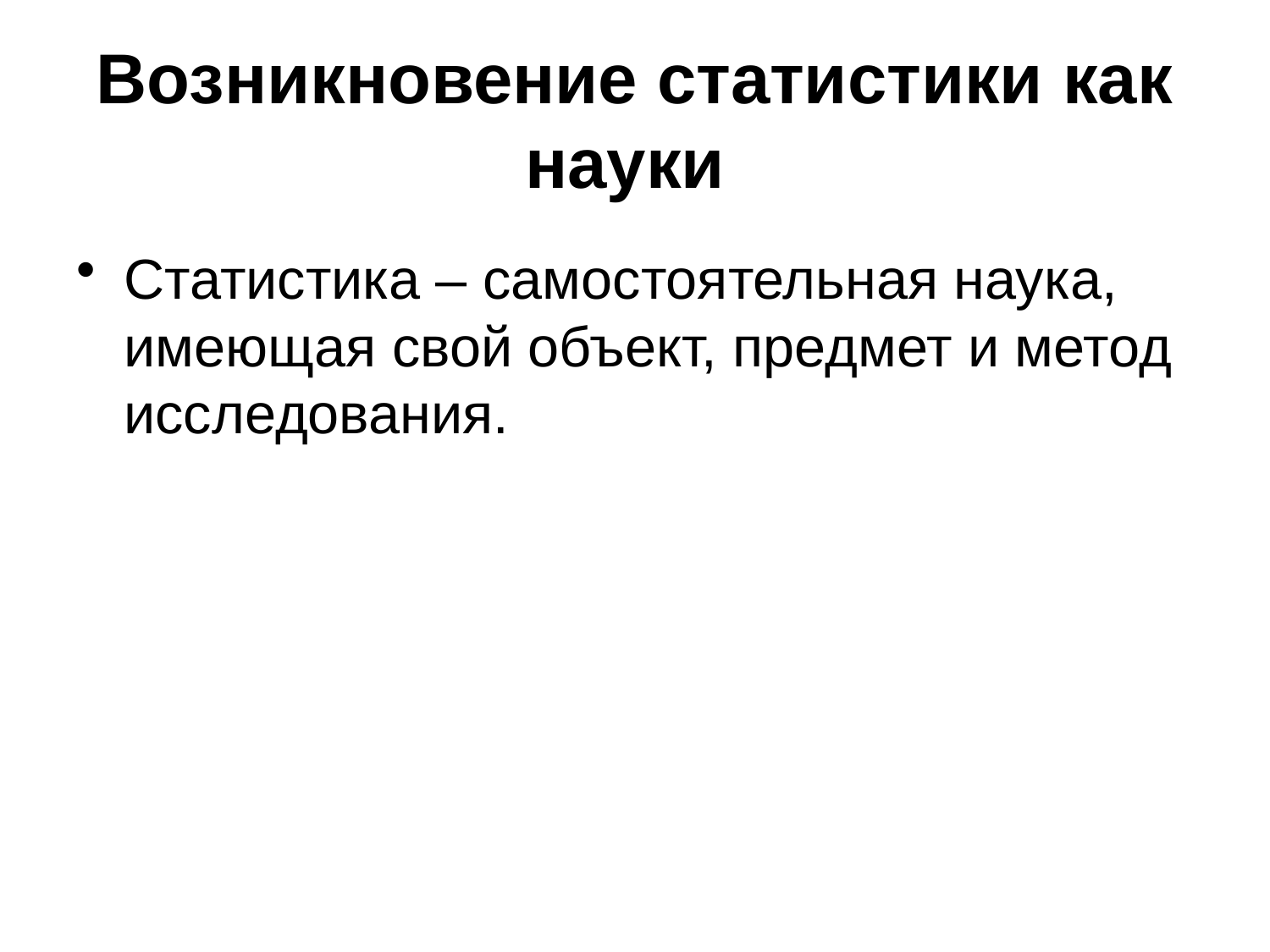

# Возникновение статистики как науки
Статистика – самостоятельная наука, имеющая свой объект, предмет и метод исследования.